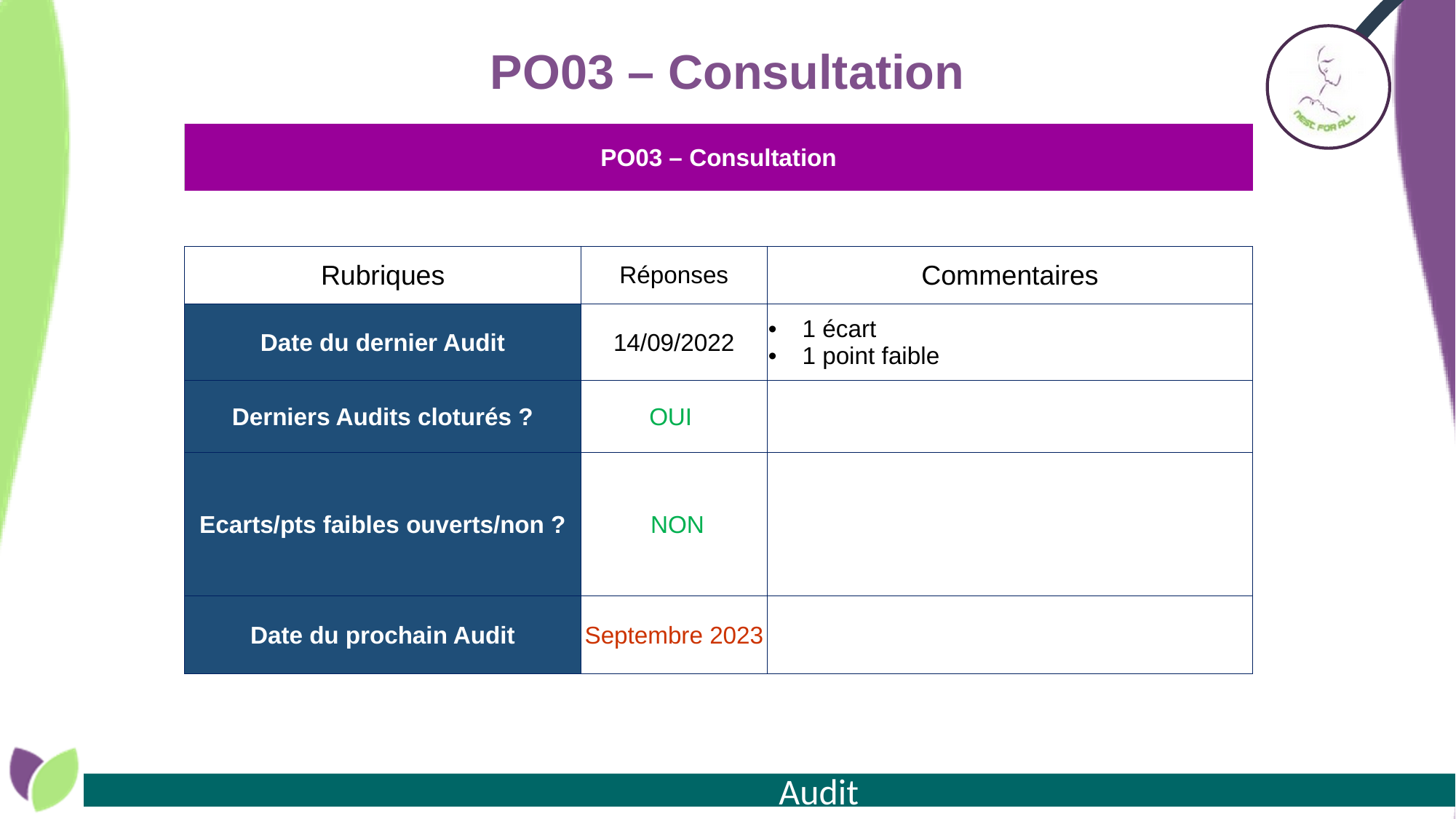

# PO03 – Consultation
| PO03 – Consultation |  |  |
| --- | --- | --- |
|  |  |  |
| Rubriques | Réponses | Commentaires |
| Date du dernier Audit | 14/09/2022 | 1 écart 1 point faible |
| Derniers Audits cloturés ? | OUI |  |
| Ecarts/pts faibles ouverts/non ? | NON |  |
| Date du prochain Audit | Septembre 2023 |  |
Audit